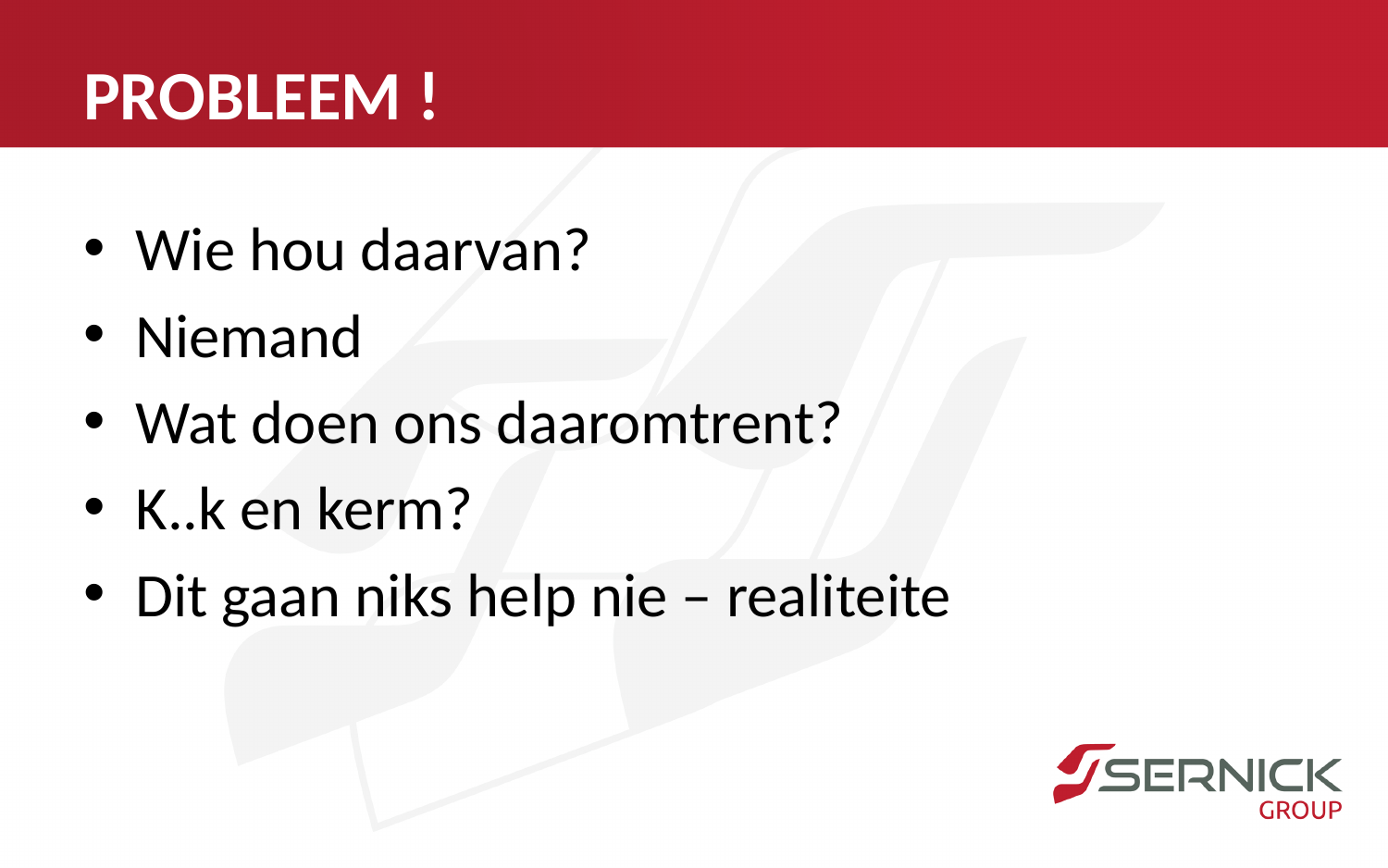

# PROBLEEM !
Wie hou daarvan?
Niemand
Wat doen ons daaromtrent?
K..k en kerm?
Dit gaan niks help nie – realiteite